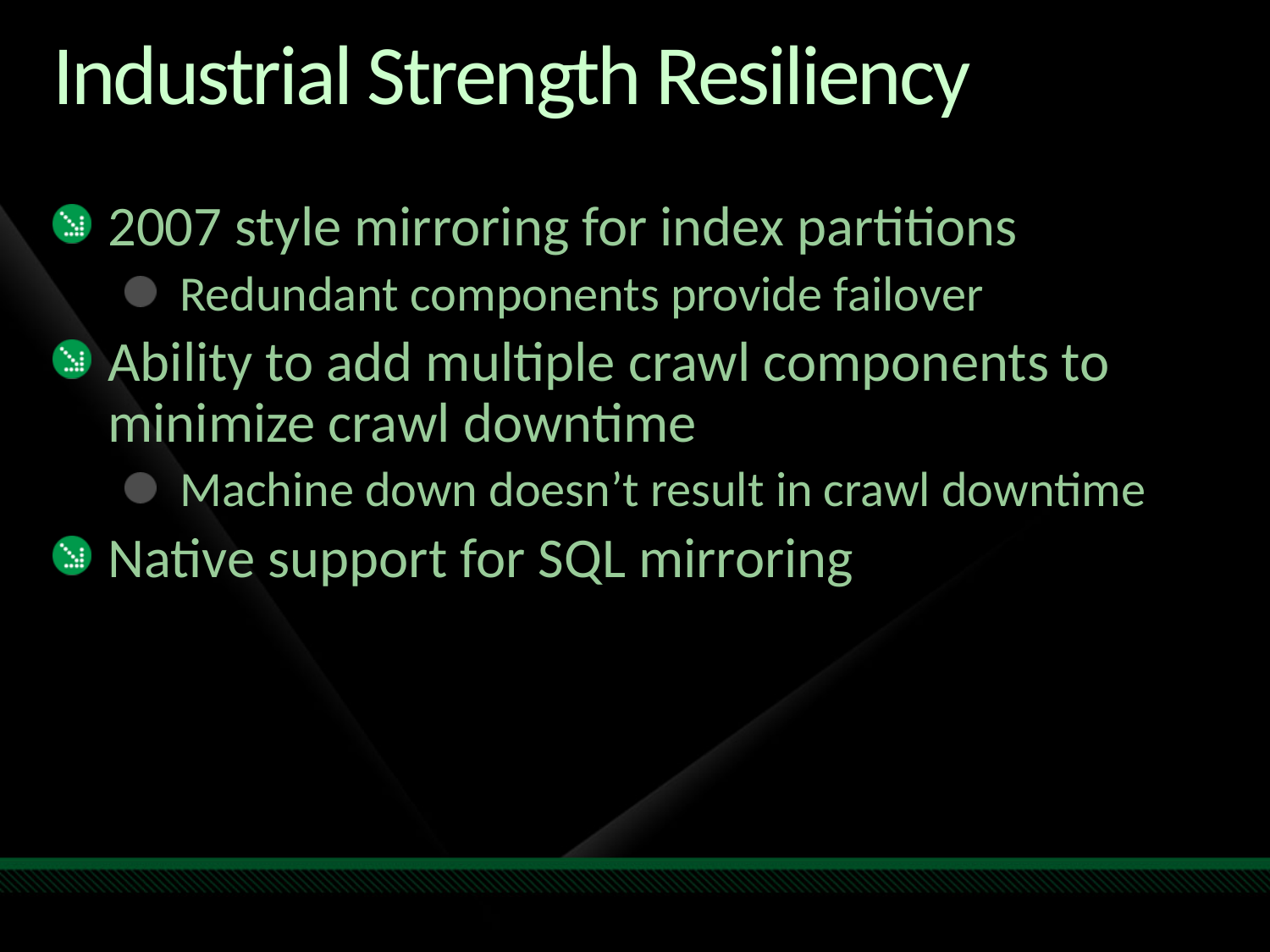

# Industrial Strength Resiliency
2007 style mirroring for index partitions
Redundant components provide failover
Ability to add multiple crawl components to minimize crawl downtime
Machine down doesn’t result in crawl downtime
Native support for SQL mirroring